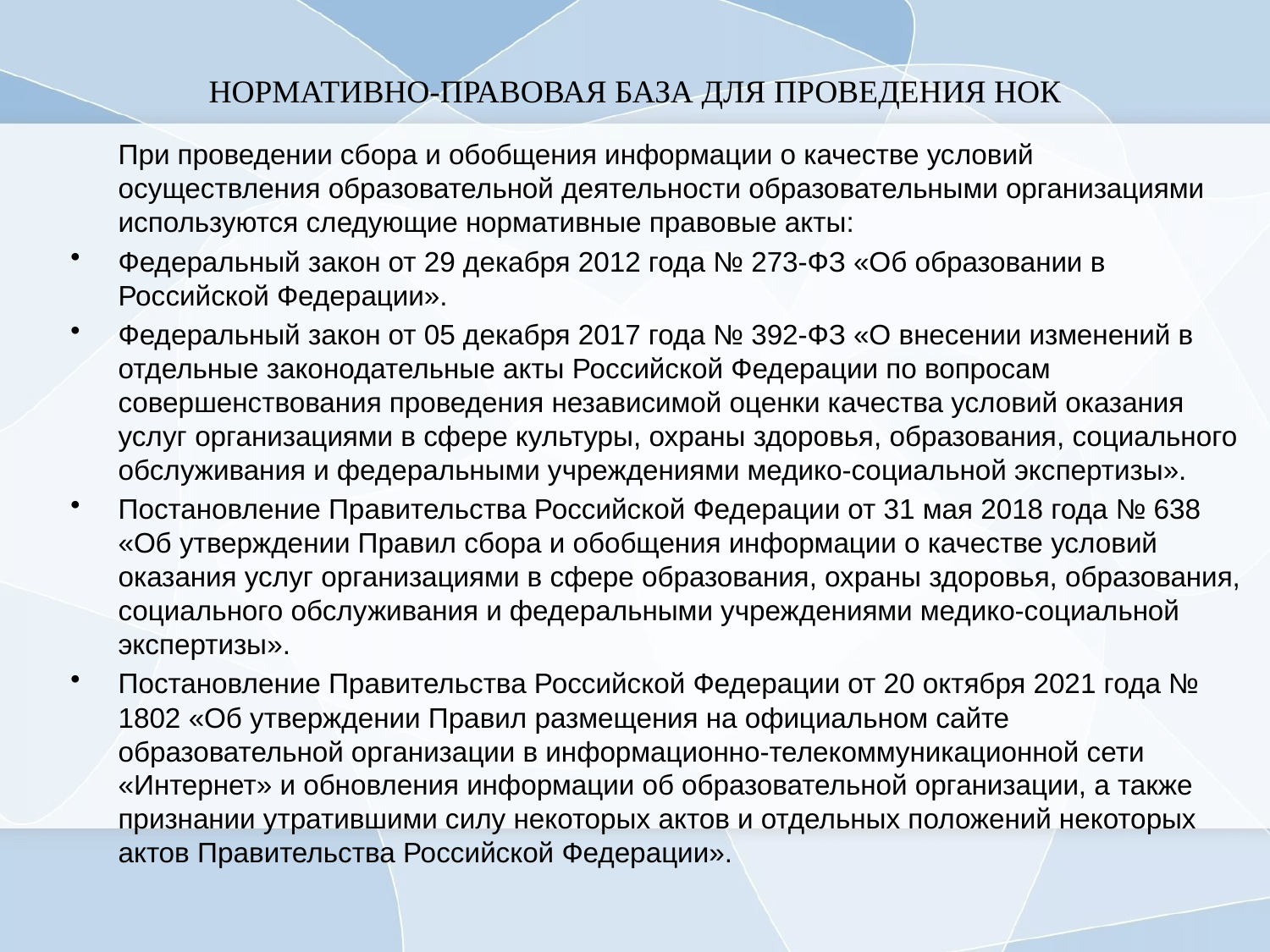

# НОРМАТИВНО-ПРАВОВАЯ БАЗА ДЛЯ ПРОВЕДЕНИЯ НОК
	При проведении сбора и обобщения информации о качестве условий осуществления образовательной деятельности образовательными организациями используются следующие нормативные правовые акты:
Федеральный закон от 29 декабря 2012 года № 273-ФЗ «Об образовании в Российской Федерации».
Федеральный закон от 05 декабря 2017 года № 392-ФЗ «О внесении изменений в отдельные законодательные акты Российской Федерации по вопросам совершенствования проведения независимой оценки качества условий оказания услуг организациями в сфере культуры, охраны здоровья, образования, социального обслуживания и федеральными учреждениями медико-социальной экспертизы».
Постановление Правительства Российской Федерации от 31 мая 2018 года № 638 «Об утверждении Правил сбора и обобщения информации о качестве условий оказания услуг организациями в сфере образования, охраны здоровья, образования, социального обслуживания и федеральными учреждениями медико-социальной экспертизы».
Постановление Правительства Российской Федерации от 20 октября 2021 года № 1802 «Об утверждении Правил размещения на официальном сайте образовательной организации в информационно-телекоммуникационной сети «Интернет» и обновления информации об образовательной организации, а также признании утратившими силу некоторых актов и отдельных положений некоторых актов Правительства Российской Федерации».